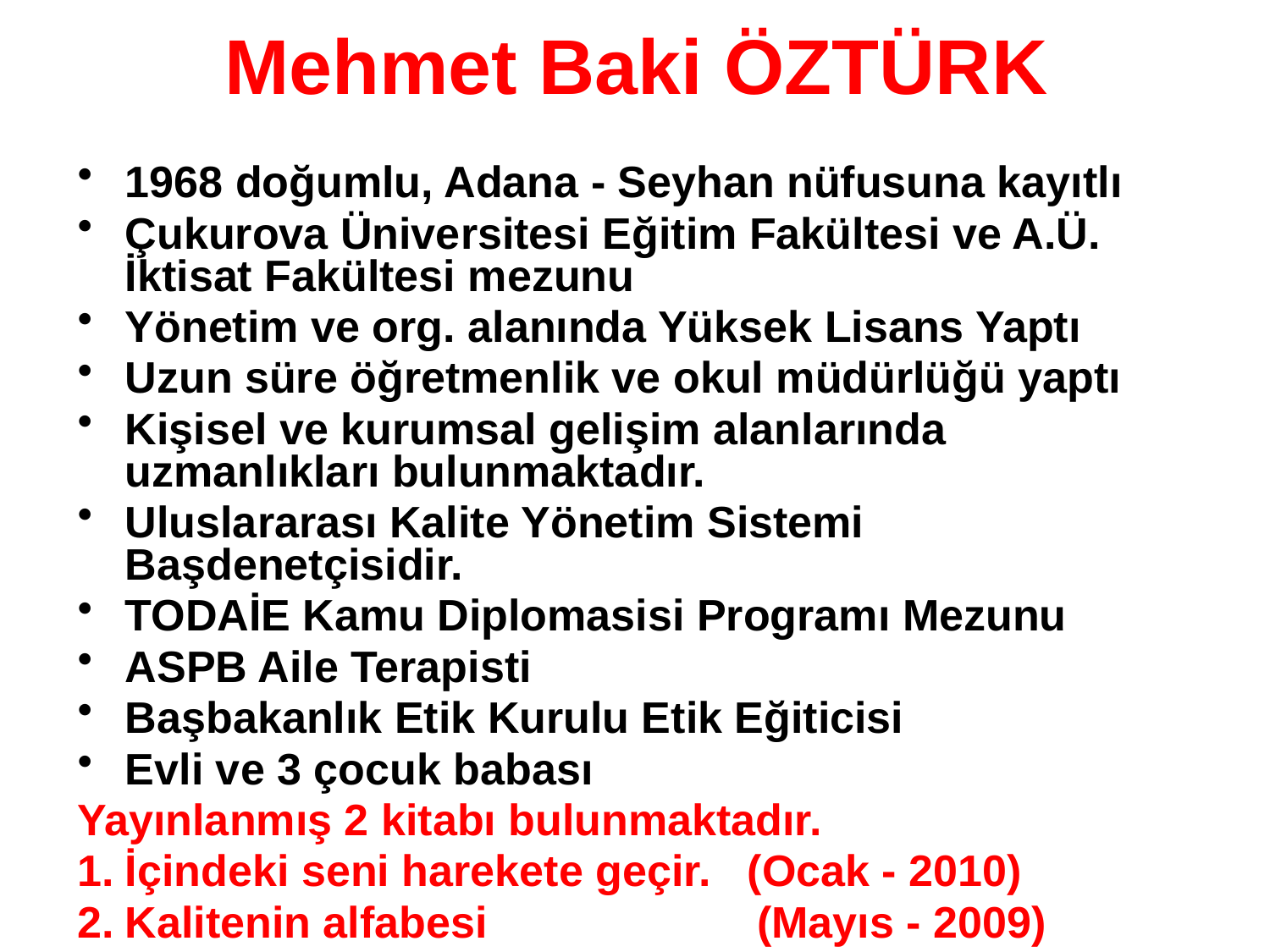

# Mehmet Baki ÖZTÜRK

1968 doğumlu, Adana - Seyhan nüfusuna kayıtlı
Çukurova Üniversitesi Eğitim Fakültesi ve A.Ü. İktisat Fakültesi mezunu
Yönetim ve org. alanında Yüksek Lisans Yaptı
Uzun süre öğretmenlik ve okul müdürlüğü yaptı
Kişisel ve kurumsal gelişim alanlarında uzmanlıkları bulunmaktadır.
Uluslararası Kalite Yönetim Sistemi Başdenetçisidir.
TODAİE Kamu Diplomasisi Programı Mezunu
ASPB Aile Terapisti
Başbakanlık Etik Kurulu Etik Eğiticisi
Evli ve 3 çocuk babası
Yayınlanmış 2 kitabı bulunmaktadır.
İçindeki seni harekete geçir.   (Ocak - 2010)
Kalitenin alfabesi                      (Mayıs - 2009)